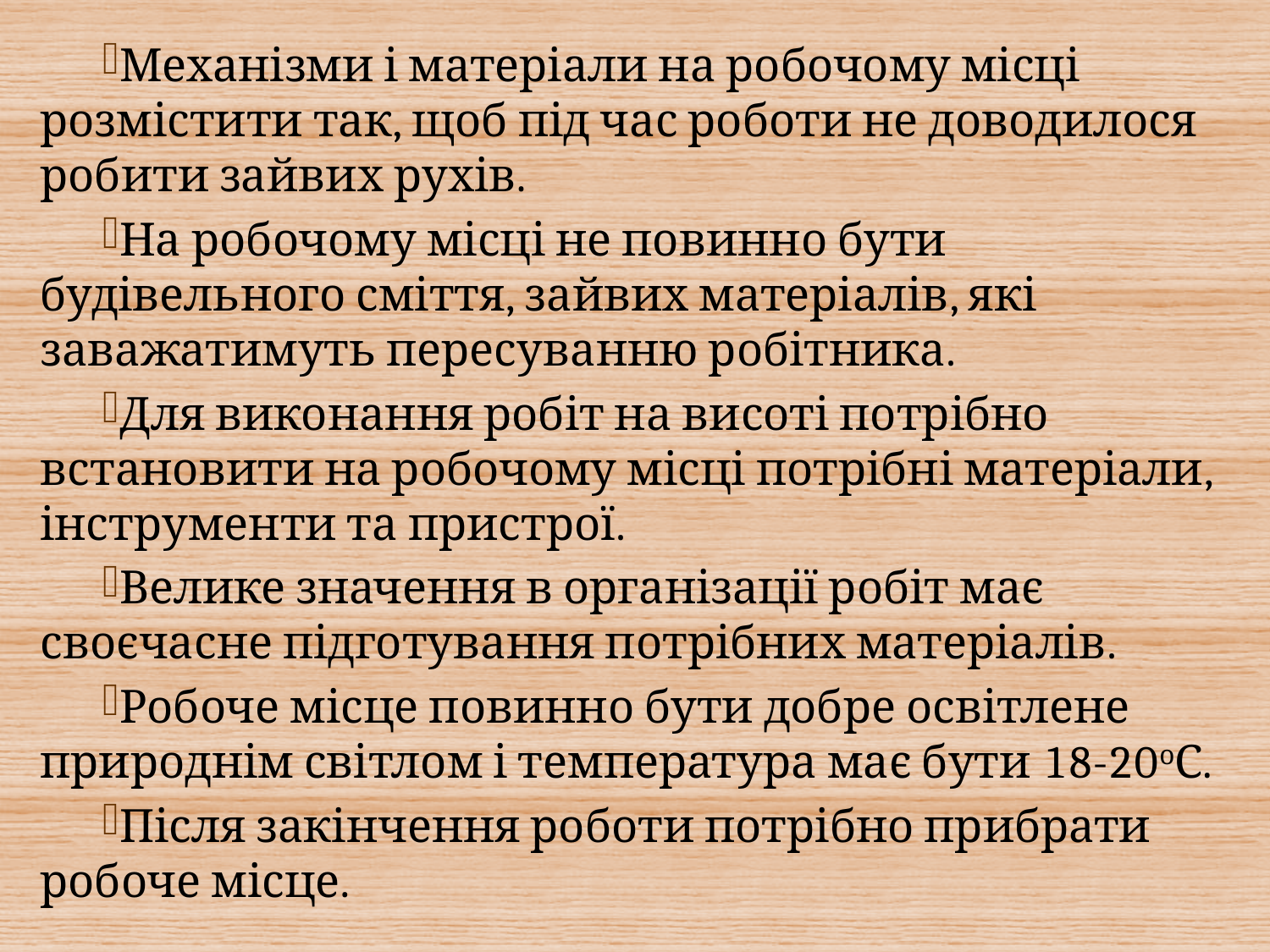

Механізми і матеріали на робочому місці розмістити так, щоб під час роботи не доводилося робити зайвих рухів.
На робочому місці не повинно бути будівельного сміття, зайвих матеріалів, які заважатимуть пересуванню робітника.
Для виконання робіт на висоті потрібно встановити на робочому місці потрібні матеріали, інструменти та пристрої.
Велике значення в організації робіт має своєчасне підготування потрібних матеріалів.
Робоче місце повинно бути добре освітлене природнім світлом і температура має бути 18-20оС.
Після закінчення роботи потрібно прибрати робоче місце.